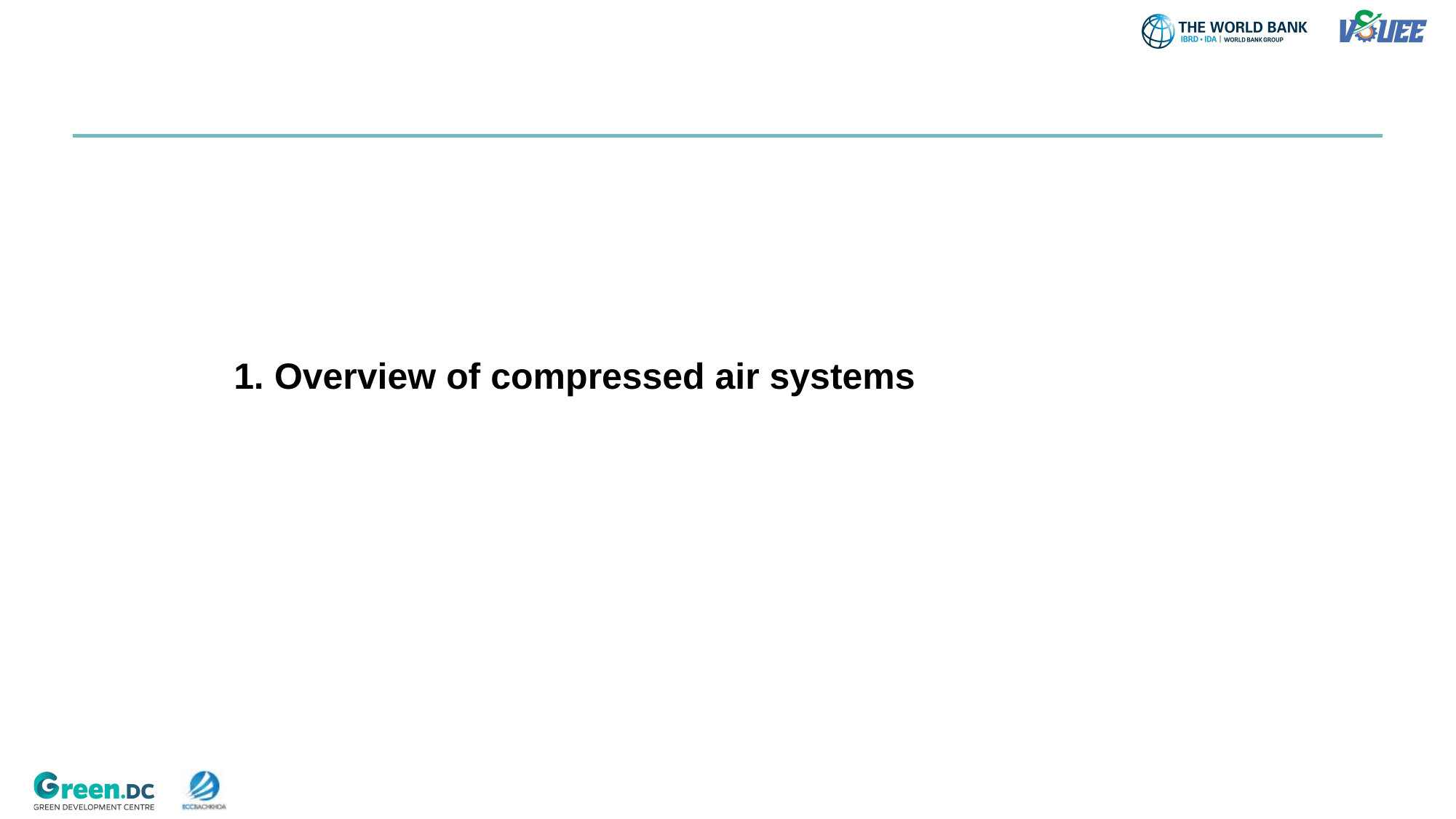

1. Overview of compressed air systems
3